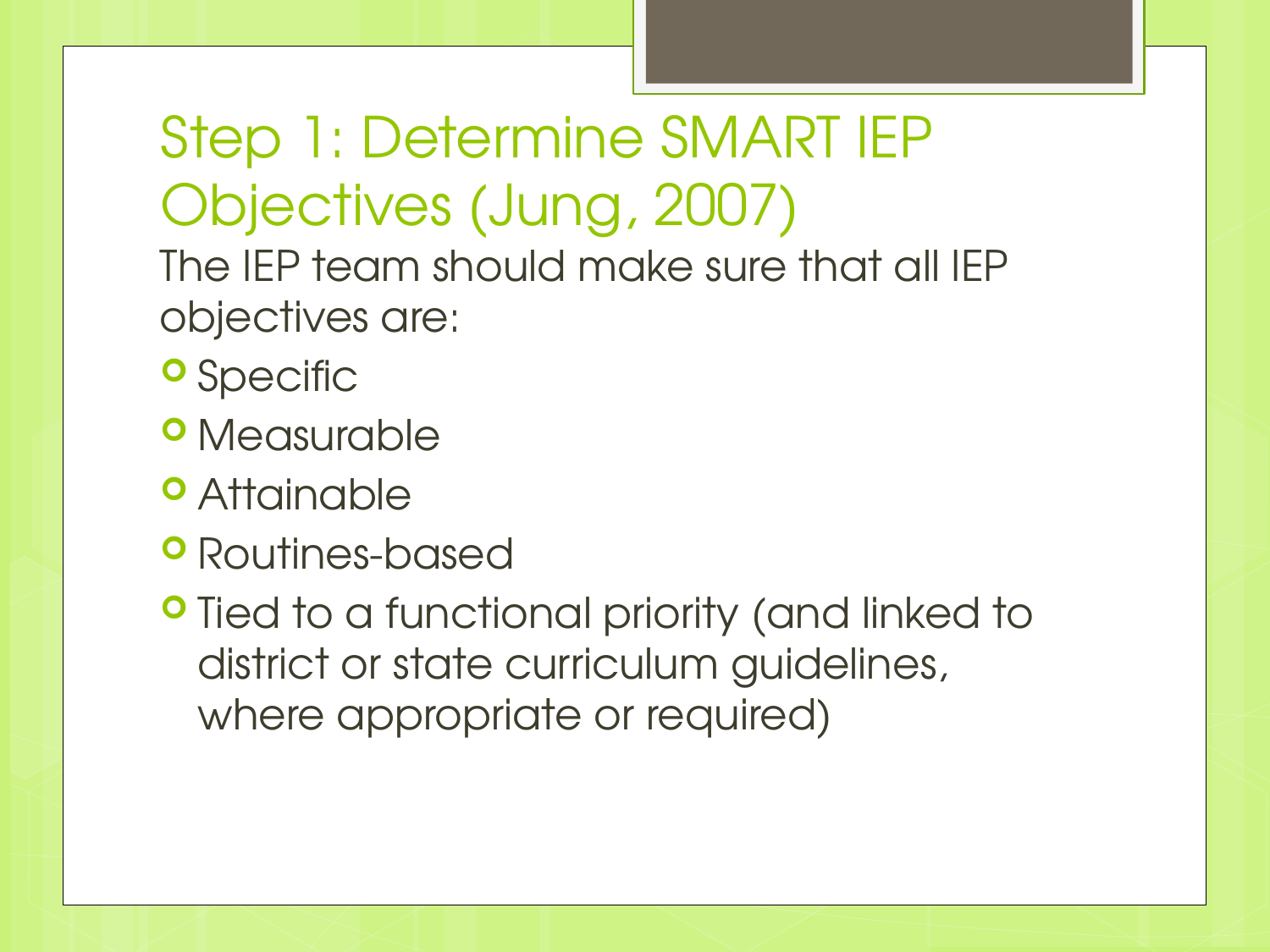

# Step 1: Determine SMART IEP Objectives (Jung, 2007)
The IEP team should make sure that all IEP objectives are:
Specific
Measurable
Attainable
Routines-based
Tied to a functional priority (and linked to district or state curriculum guidelines, where appropriate or required)